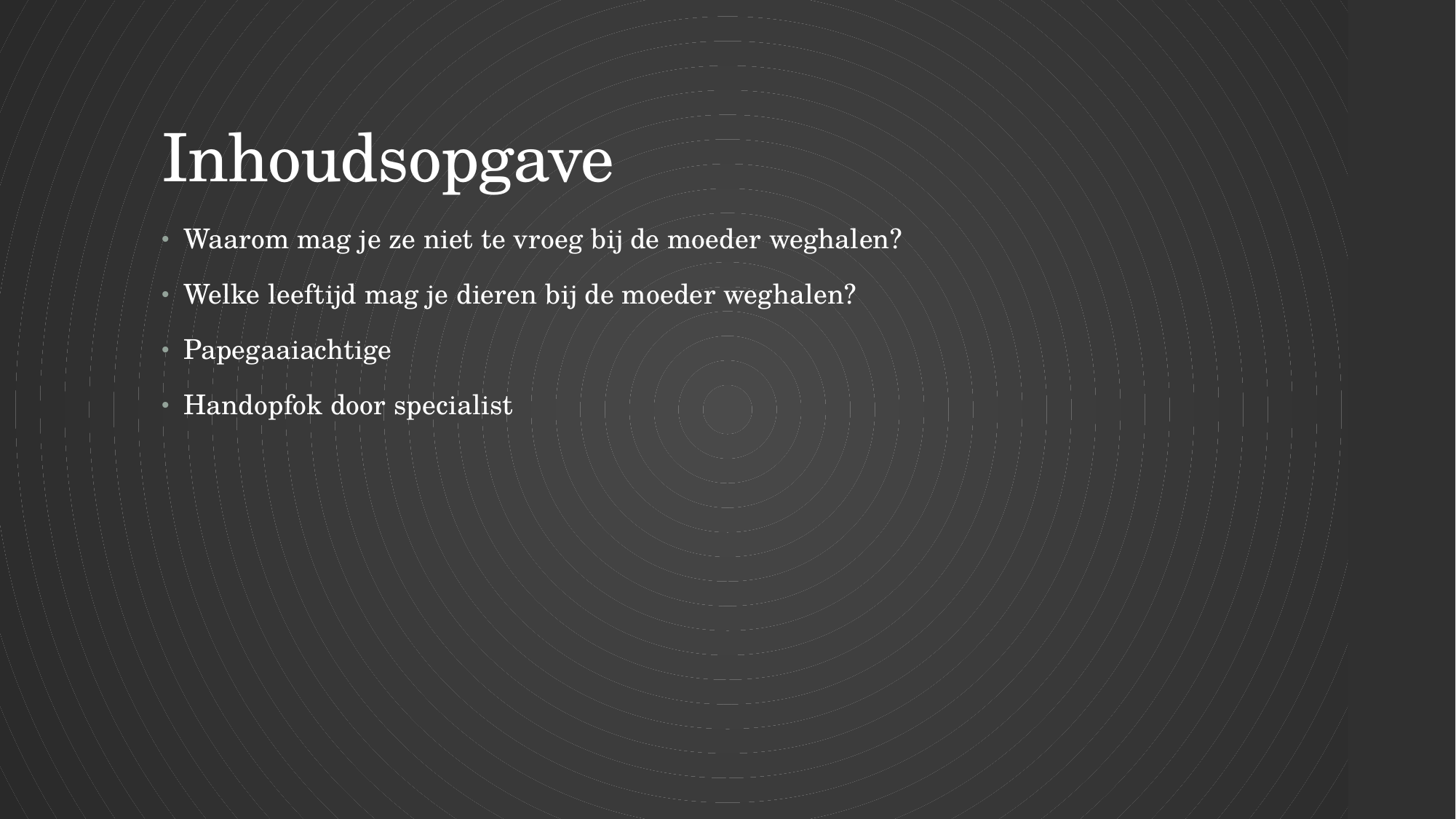

# Inhoudsopgave
Waarom mag je ze niet te vroeg bij de moeder weghalen?
Welke leeftijd mag je dieren bij de moeder weghalen?
Papegaaiachtige
Handopfok door specialist